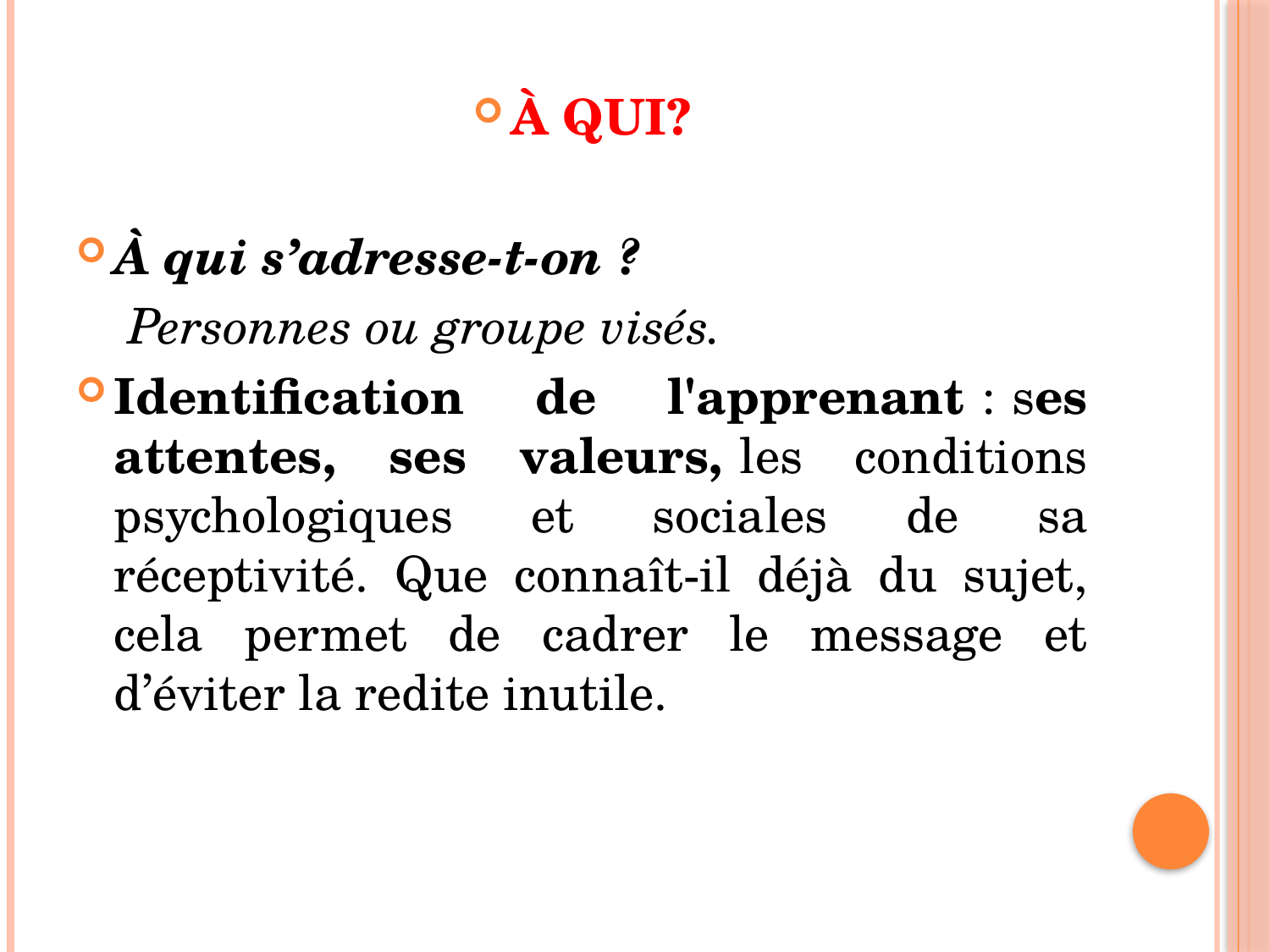

À QUI?

À qui s’adresse-t-on ?
	 Personnes ou groupe visés.
Identification de l'apprenant : ses attentes, ses valeurs, les conditions psychologiques et sociales de sa réceptivité. Que connaît-il déjà du sujet, cela permet de cadrer le message et d’éviter la redite inutile.